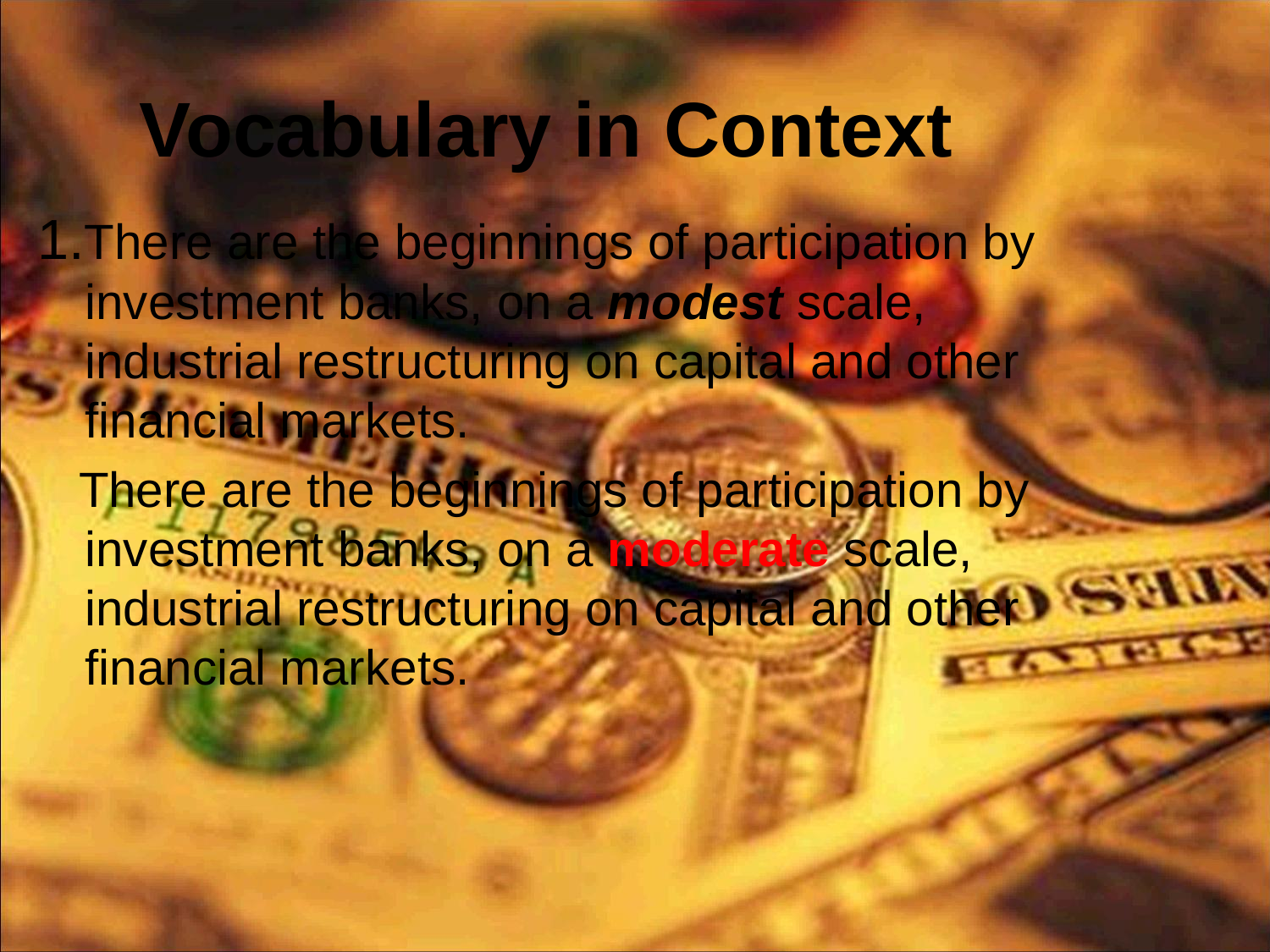

# Vocabulary in Context
1.There are the beginnings of participation by investment banks, on a modest scale,  industrial restructuring on capital and other financial markets.
   There are the beginnings of participation by investment banks, on a moderate scale,  industrial restructuring on capital and other financial markets.